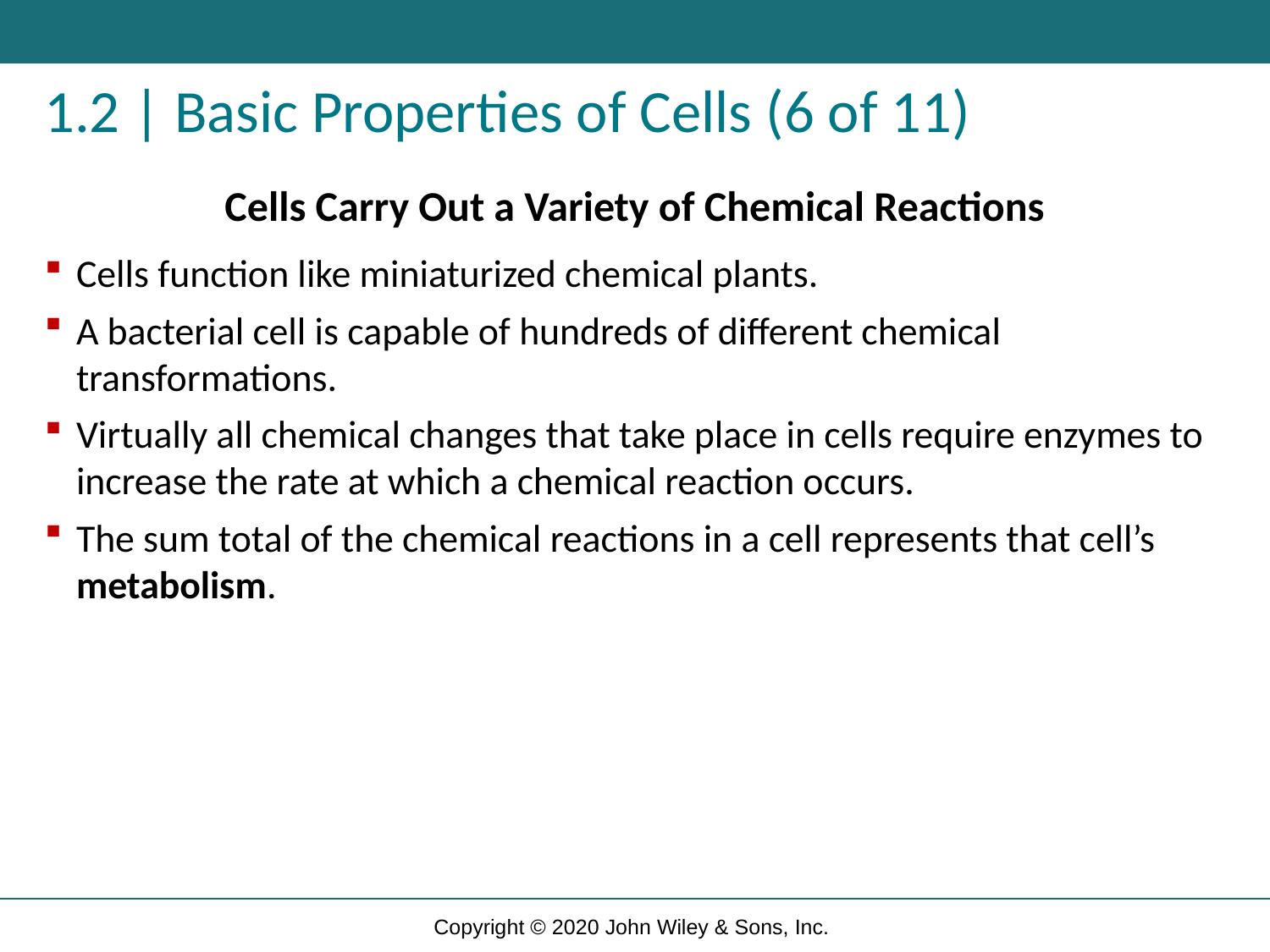

# 1.2 | Basic Properties of Cells (6 of 11)
Cells Carry Out a Variety of Chemical Reactions
Cells function like miniaturized chemical plants.
A bacterial cell is capable of hundreds of different chemical transformations.
Virtually all chemical changes that take place in cells require enzymes to increase the rate at which a chemical reaction occurs.
The sum total of the chemical reactions in a cell represents that cell’s metabolism.
Copyright © 2020 John Wiley & Sons, Inc.